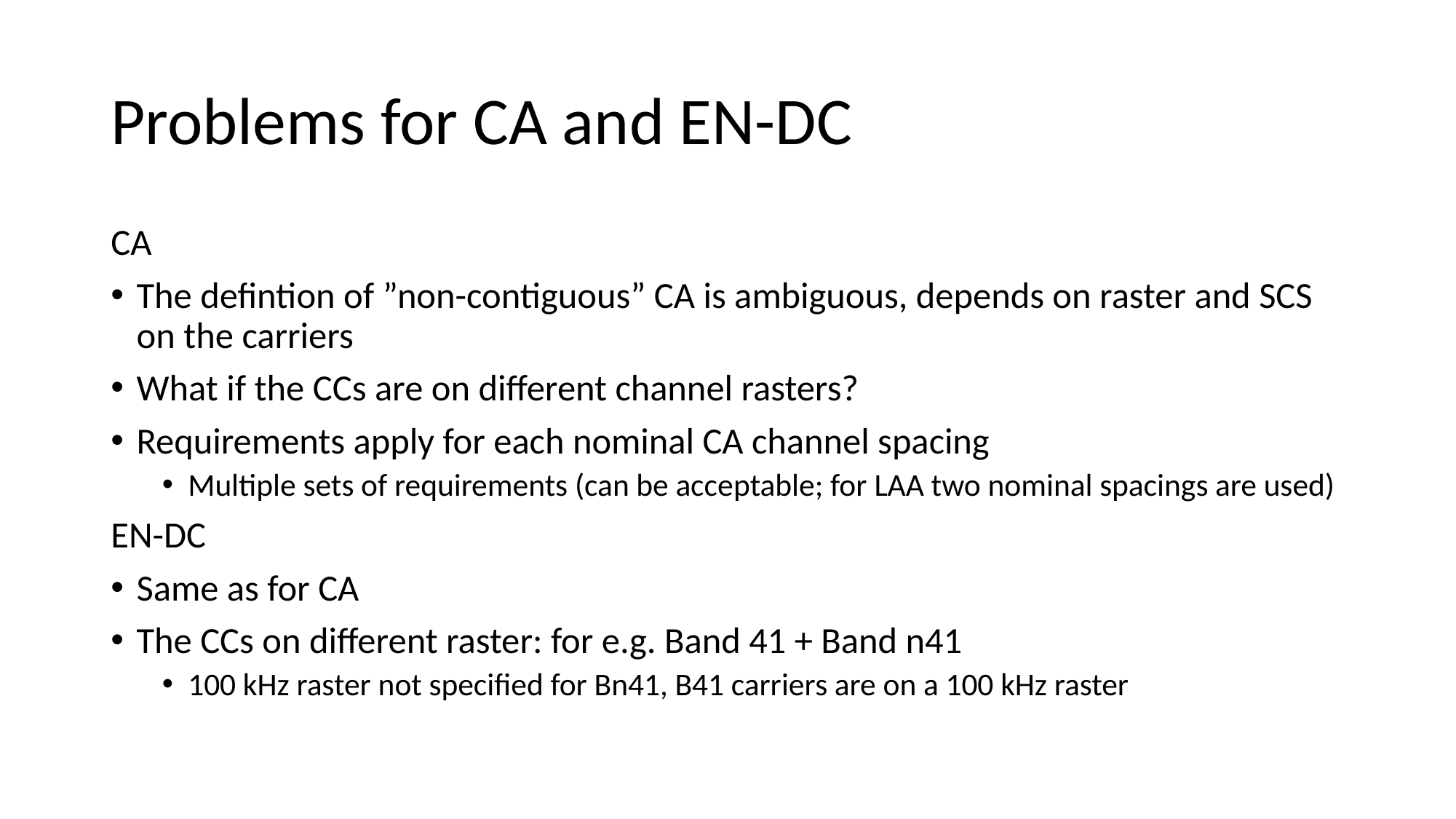

# Problems for CA and EN-DC
CA
The defintion of ”non-contiguous” CA is ambiguous, depends on raster and SCS on the carriers
What if the CCs are on different channel rasters?
Requirements apply for each nominal CA channel spacing
Multiple sets of requirements (can be acceptable; for LAA two nominal spacings are used)
EN-DC
Same as for CA
The CCs on different raster: for e.g. Band 41 + Band n41
100 kHz raster not specified for Bn41, B41 carriers are on a 100 kHz raster